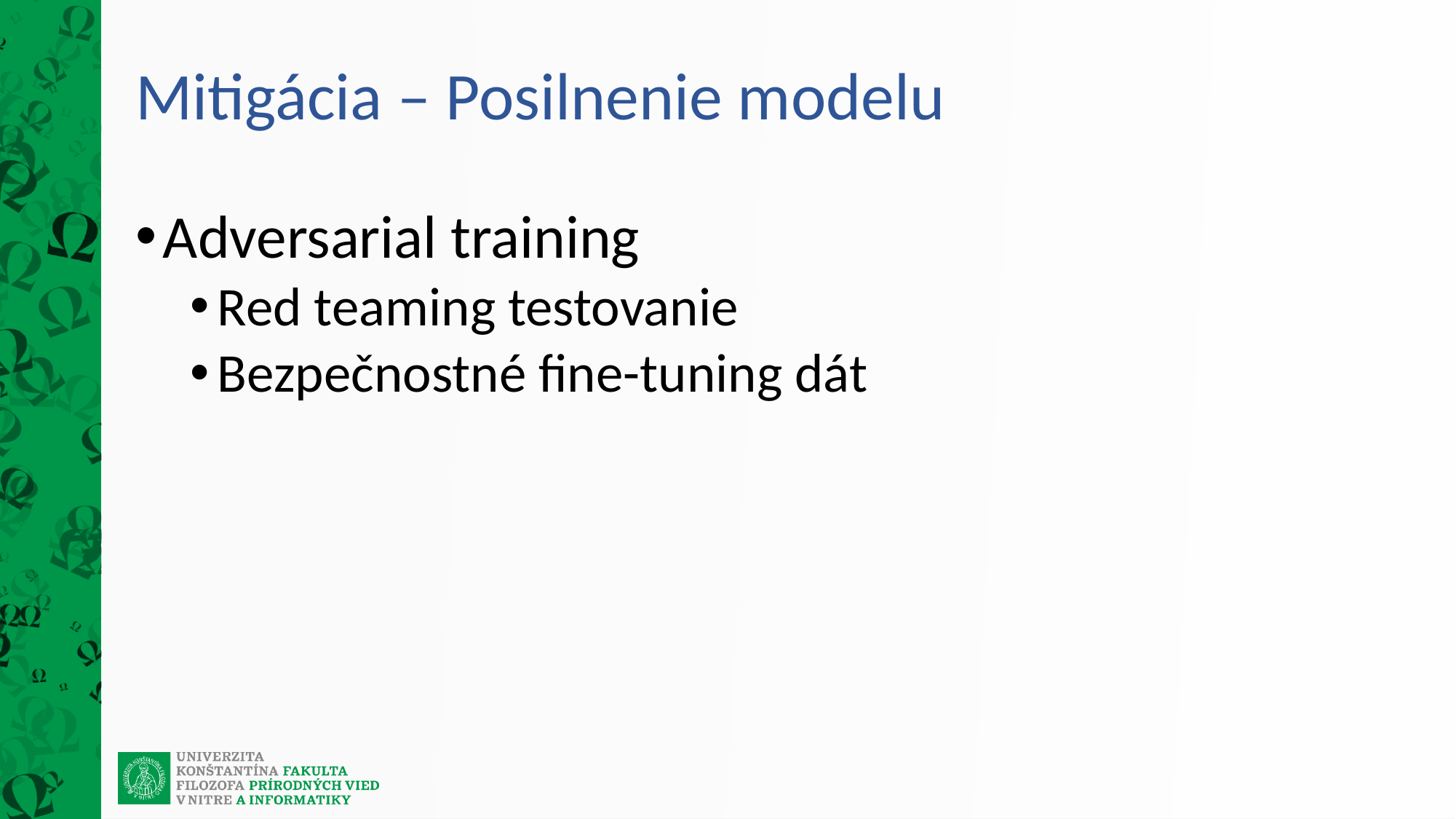

# Mitigácia – Posilnenie modelu
Adversarial training
Red teaming testovanie
Bezpečnostné fine-tuning dát